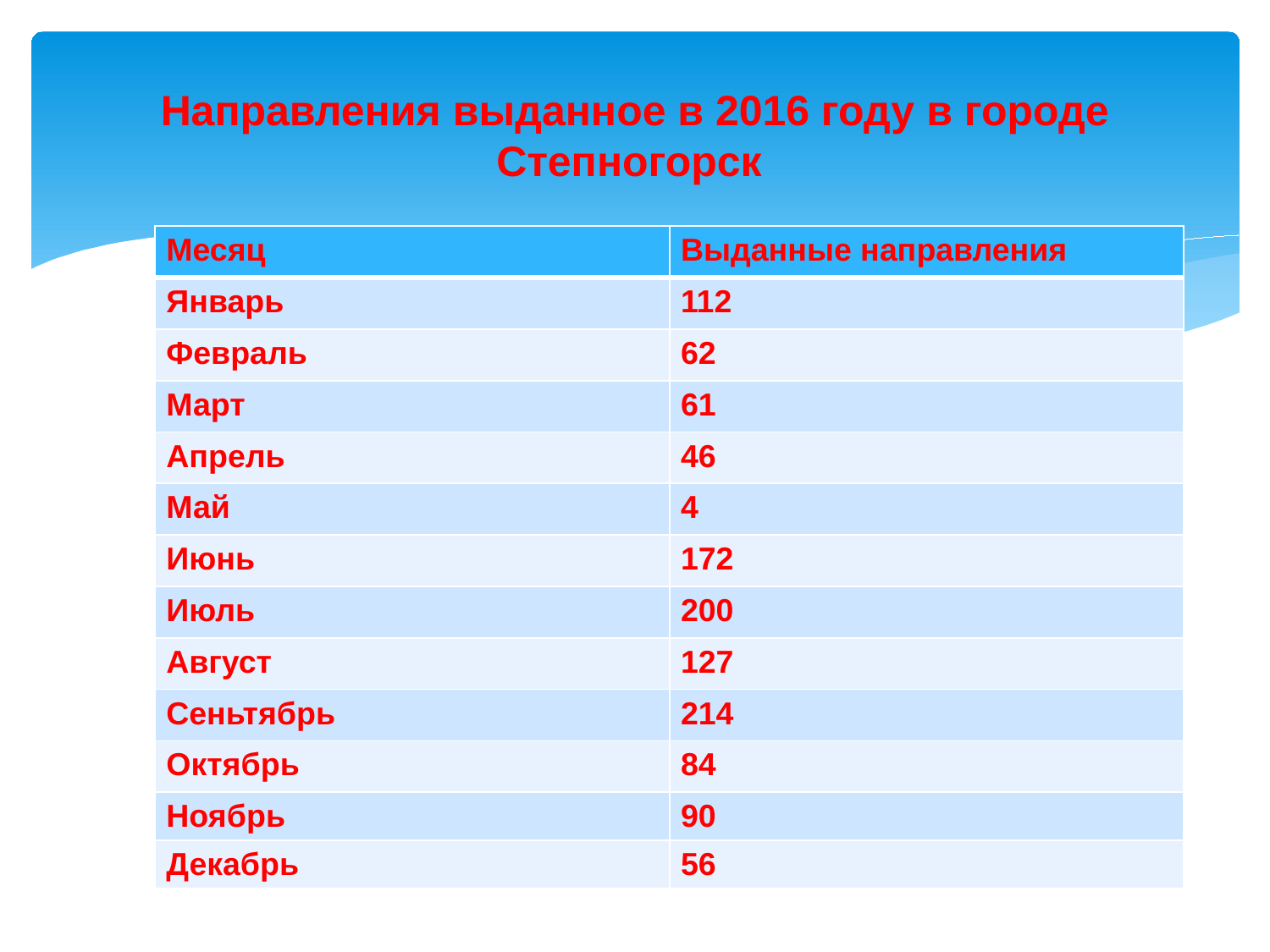

# Направления выданное в 2016 году в городе Степногорск
| Месяц | Выданные направления |
| --- | --- |
| Январь | 112 |
| Февраль | 62 |
| Март | 61 |
| Апрель | 46 |
| Май | 4 |
| Июнь | 172 |
| Июль | 200 |
| Август | 127 |
| Сеньтябрь | 214 |
| Октябрь | 84 |
| Ноябрь | 90 |
| Декабрь | 56 |